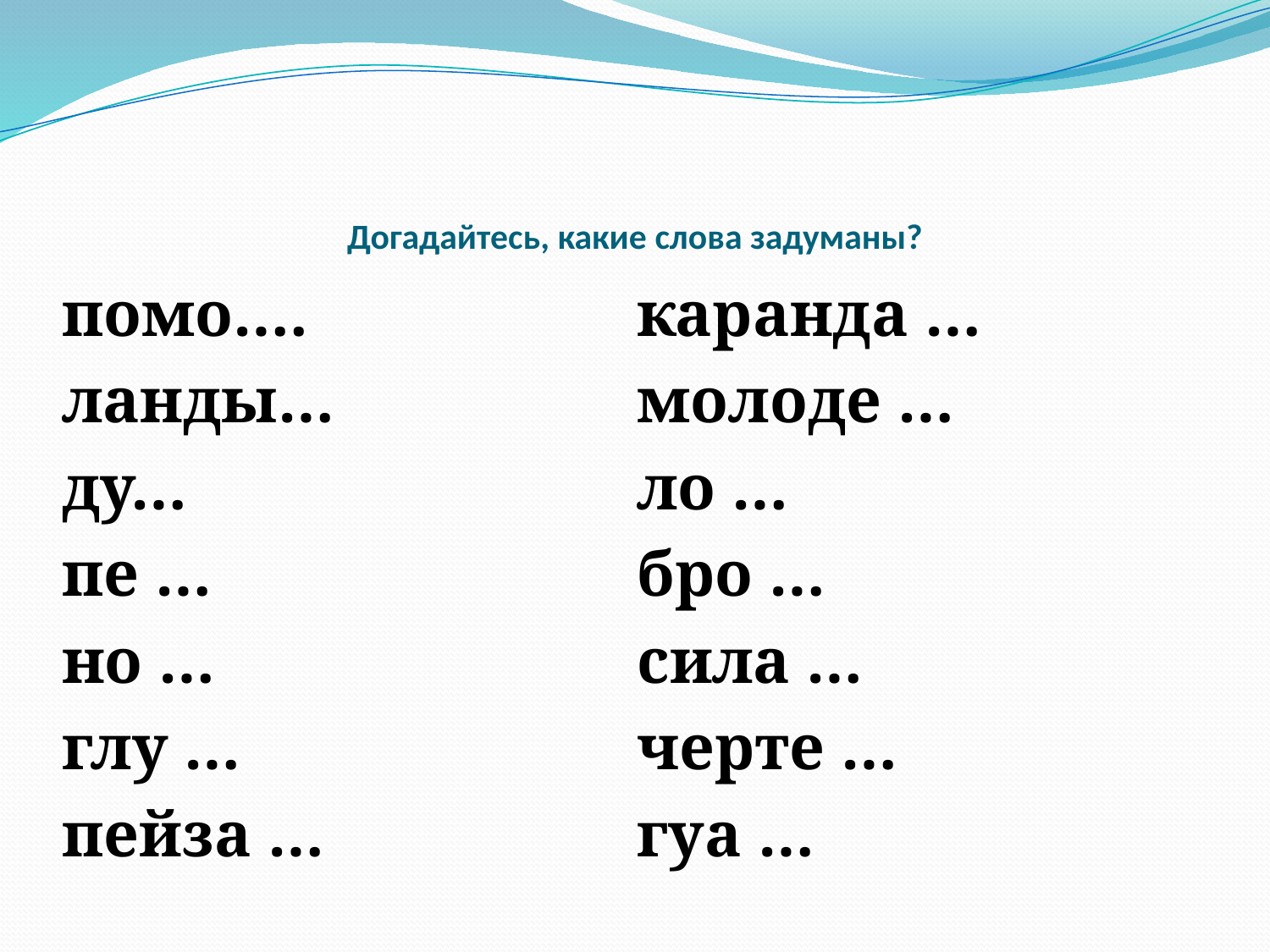

# Догадайтесь, какие слова задуманы?
помо….
ланды…
ду…
пе …
но …
глу …
пейза …
 каранда …
 молоде …
 ло …
 бро …
 сила …
 черте …
 гуа …